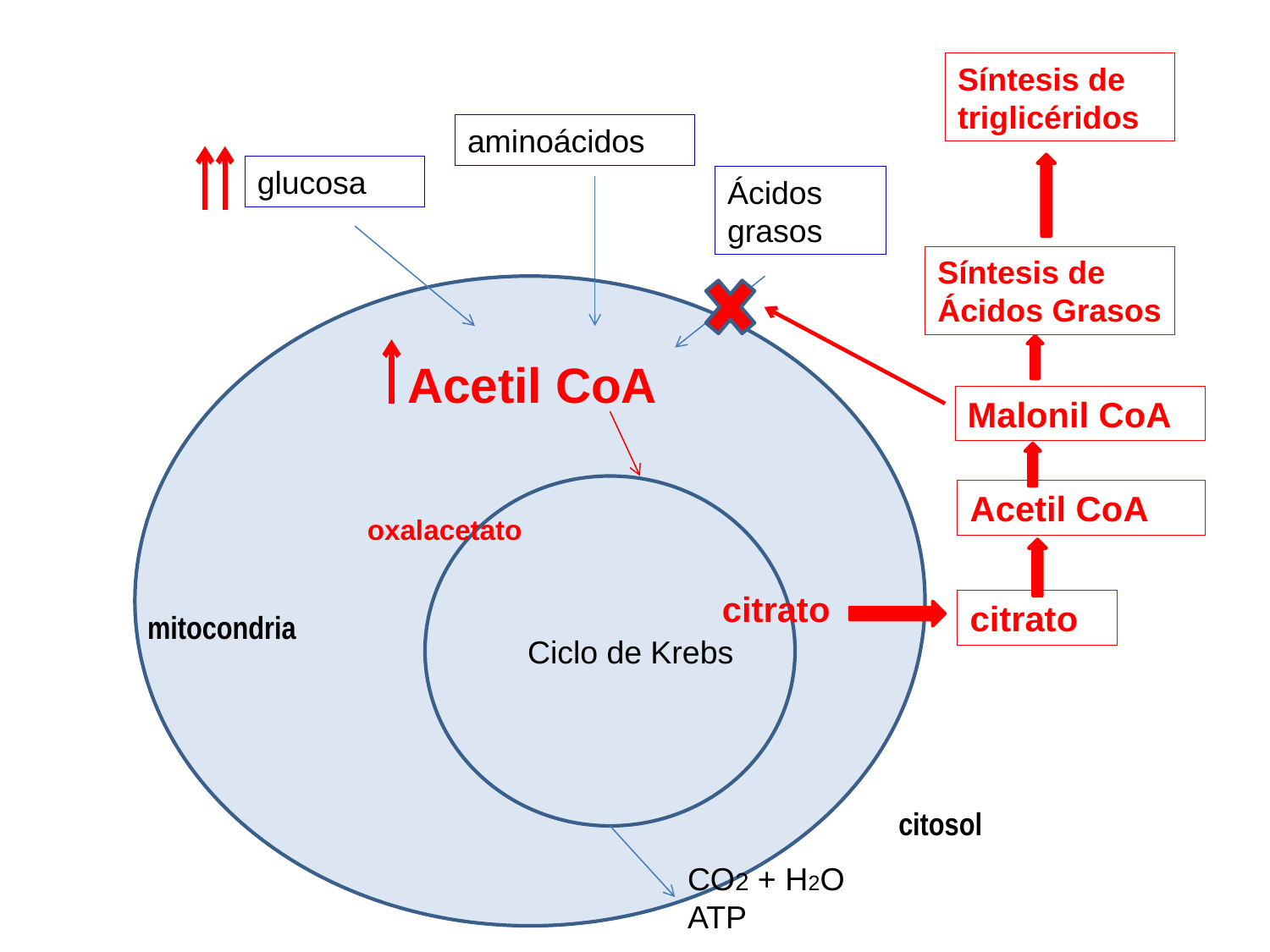

Síntesis de triglicéridos
aminoácidos

glucosa
Ácidos grasos
Síntesis de Ácidos Grasos

Acetil CoA
Malonil CoA

Acetil CoA
oxalacetato

citrato
citrato
mitocondria

Ciclo de Krebs
citosol
CO2 + H2O
ATP